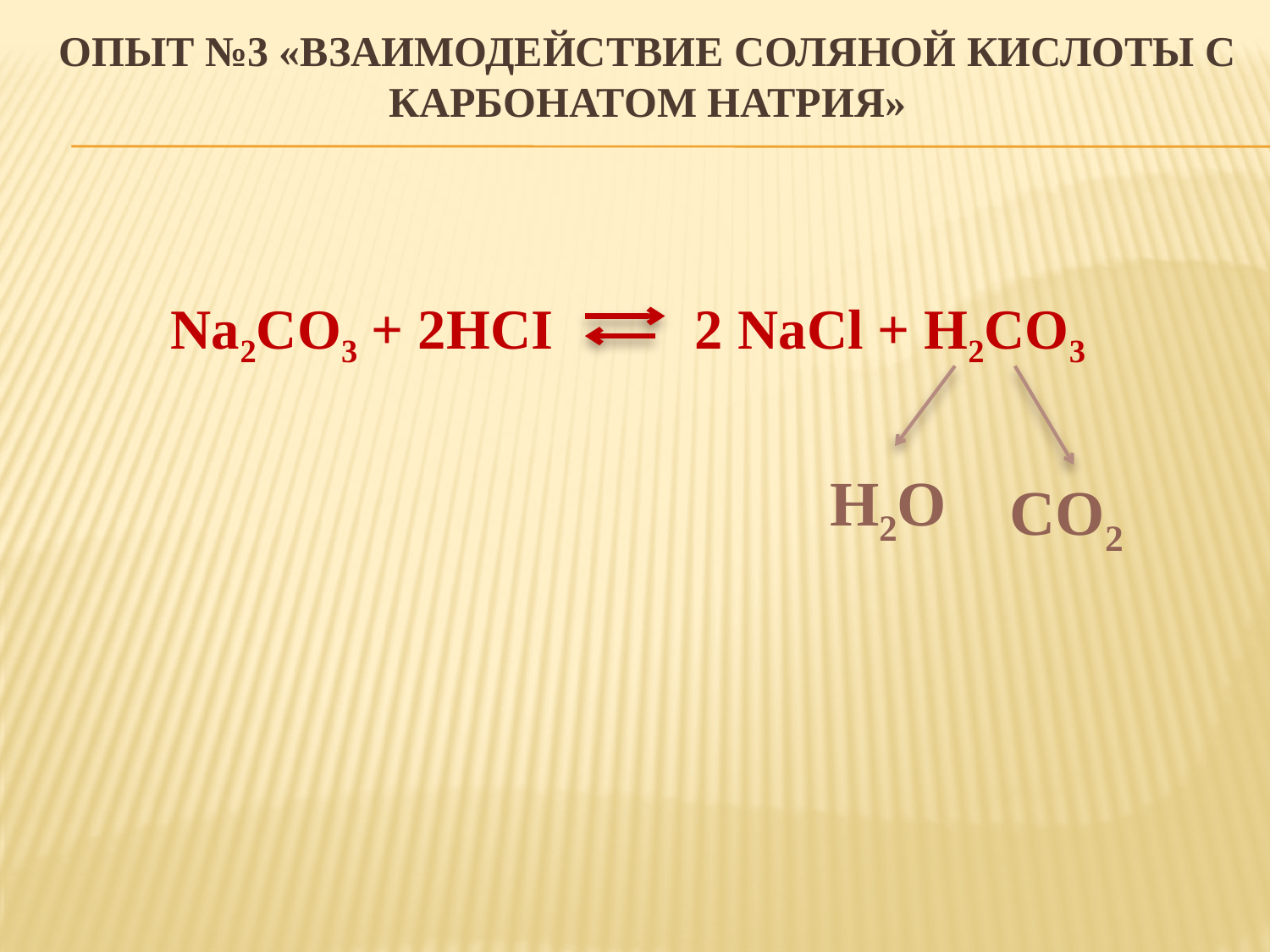

# опыт №3 «Взаимодействие соляной кислоты с карбонатом натрия»
        Na2CO3 + 2HCI          2 NaCl + H2CO3
H2О
CO2